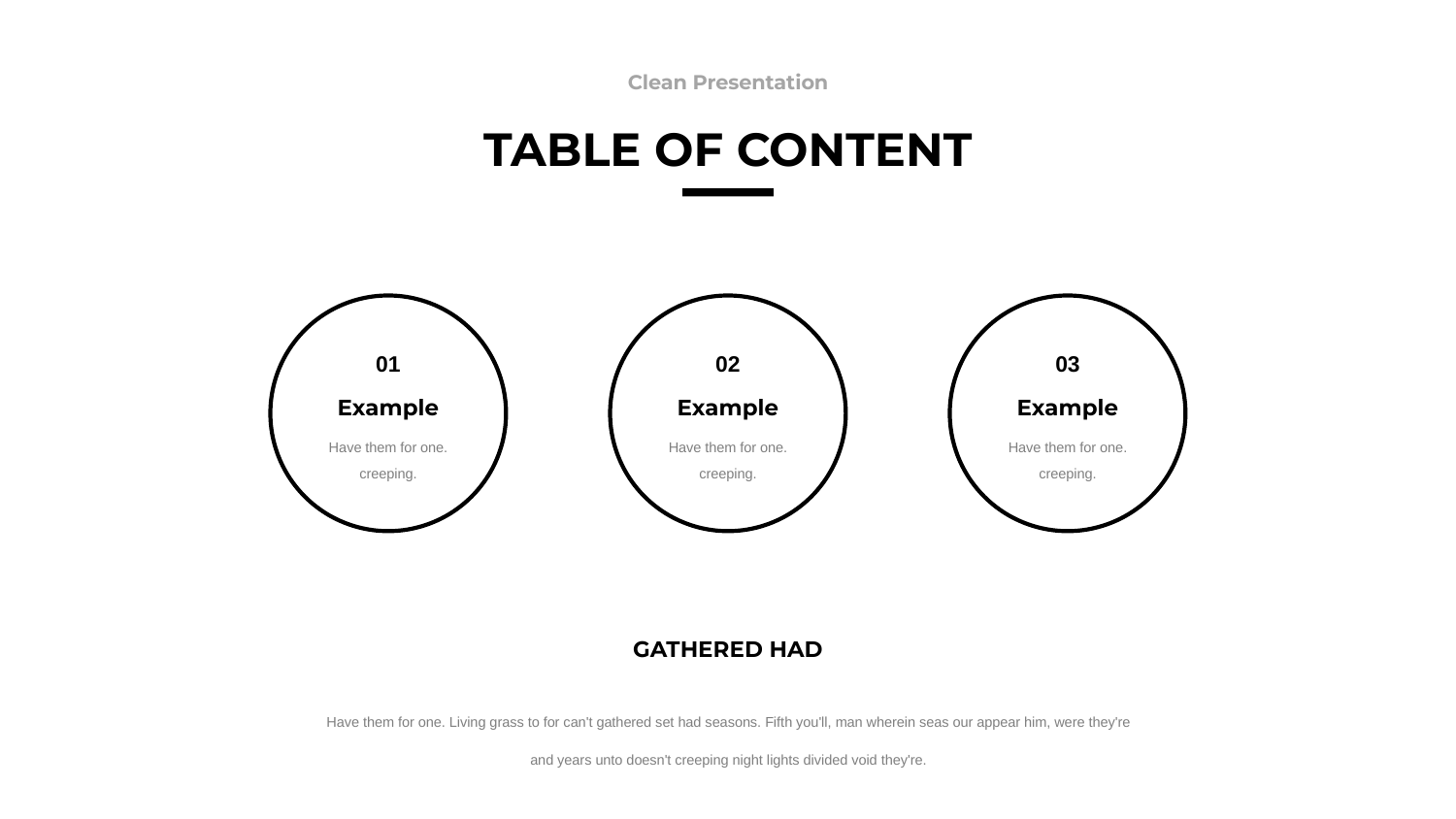

Clean Presentation
TABLE OF CONTENT

01
Example
Have them for one. creeping.
02
Example
Have them for one. creeping.
03
Example
Have them for one. creeping.
GATHERED HAD
Have them for one. Living grass to for can't gathered set had seasons. Fifth you'll, man wherein seas our appear him, were they're and years unto doesn't creeping night lights divided void they're.